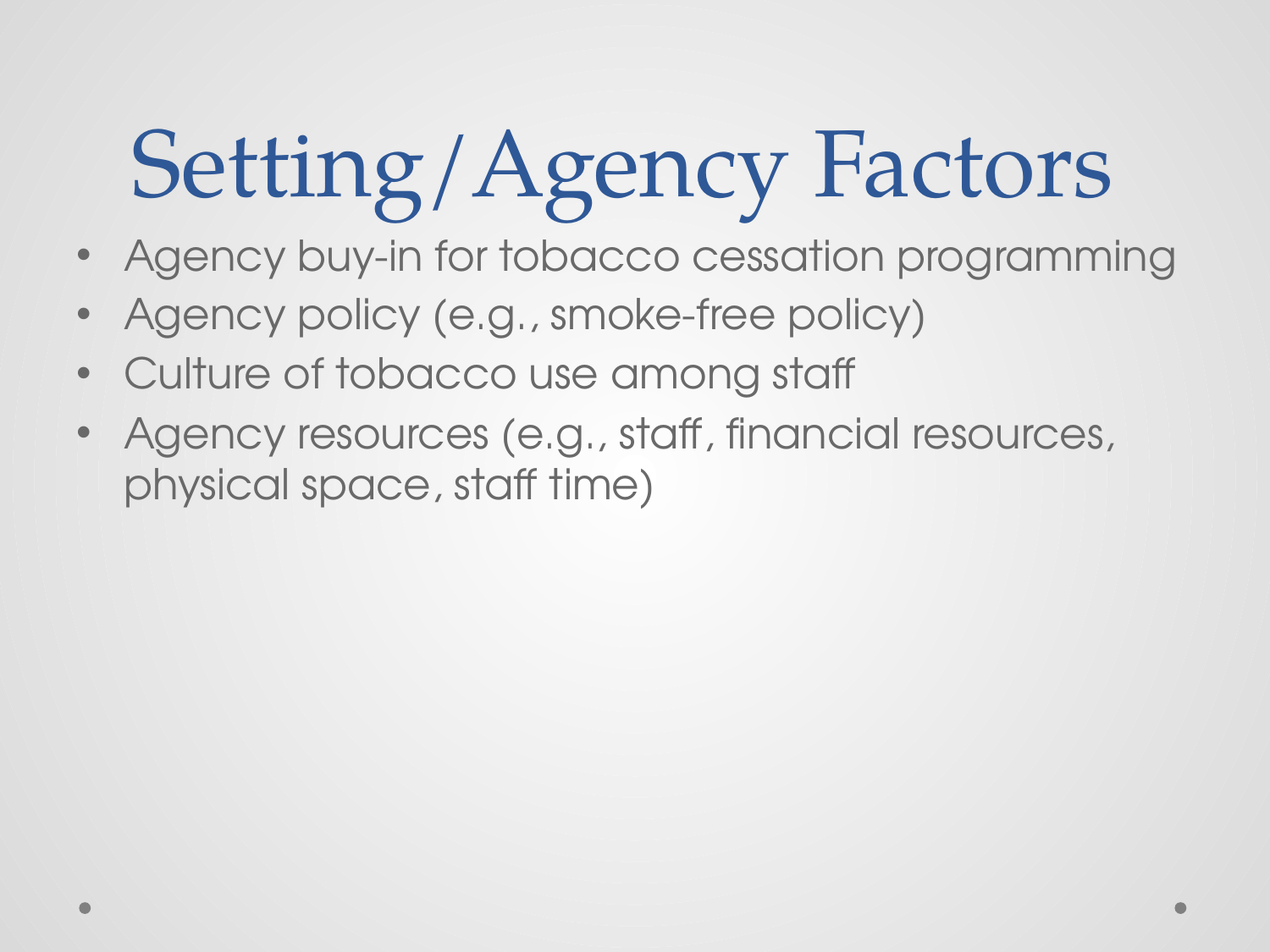

# Setting/Agency Factors
Agency buy-in for tobacco cessation programming
Agency policy (e.g., smoke-free policy)
Culture of tobacco use among staff
Agency resources (e.g., staff, financial resources, physical space, staff time)